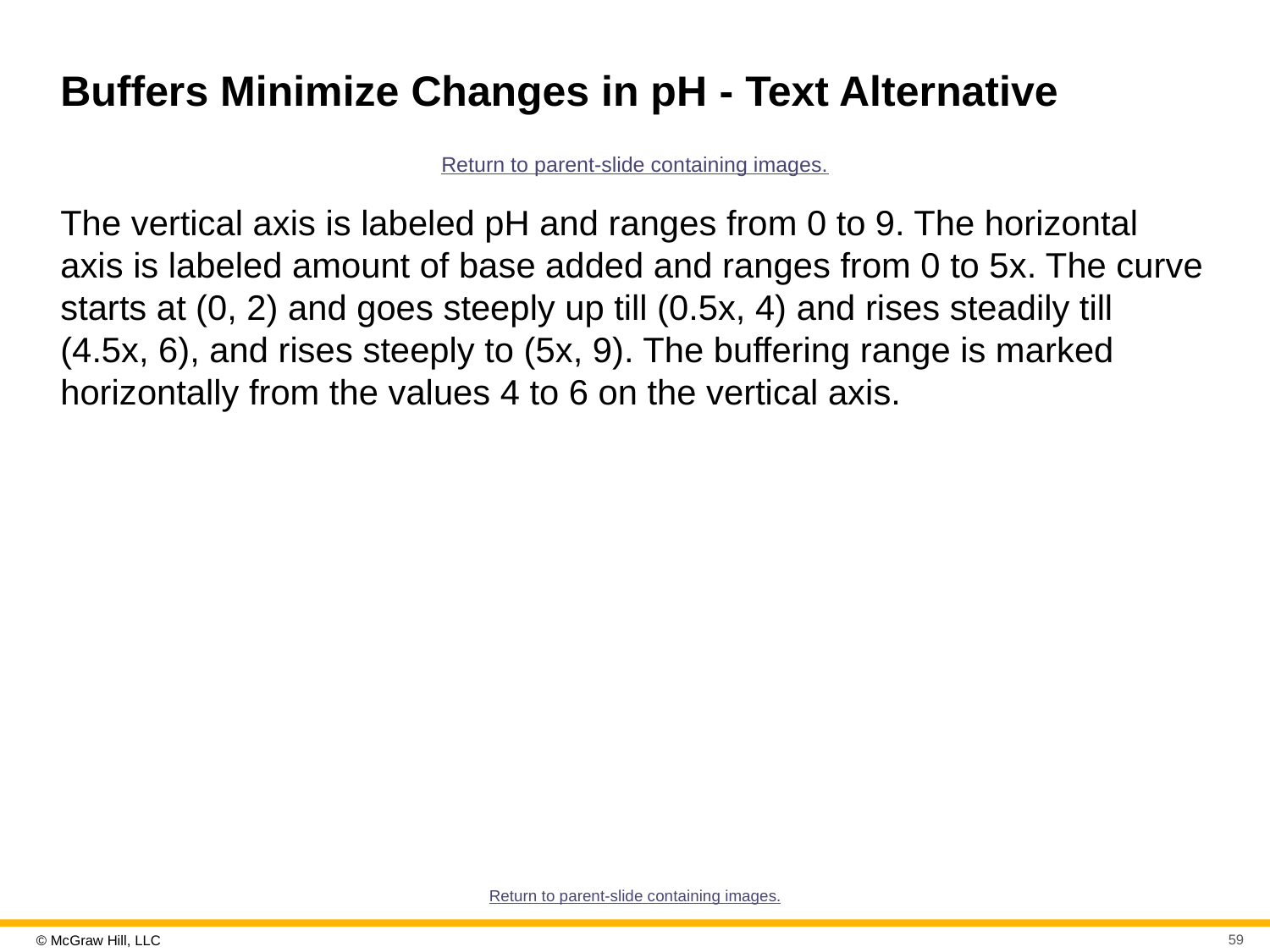

# Buffers Minimize Changes in pH - Text Alternative
Return to parent-slide containing images.
The vertical axis is labeled pH and ranges from 0 to 9. The horizontal axis is labeled amount of base added and ranges from 0 to 5x. The curve starts at (0, 2) and goes steeply up till (0.5x, 4) and rises steadily till (4.5x, 6), and rises steeply to (5x, 9). The buffering range is marked horizontally from the values 4 to 6 on the vertical axis.
Return to parent-slide containing images.
59